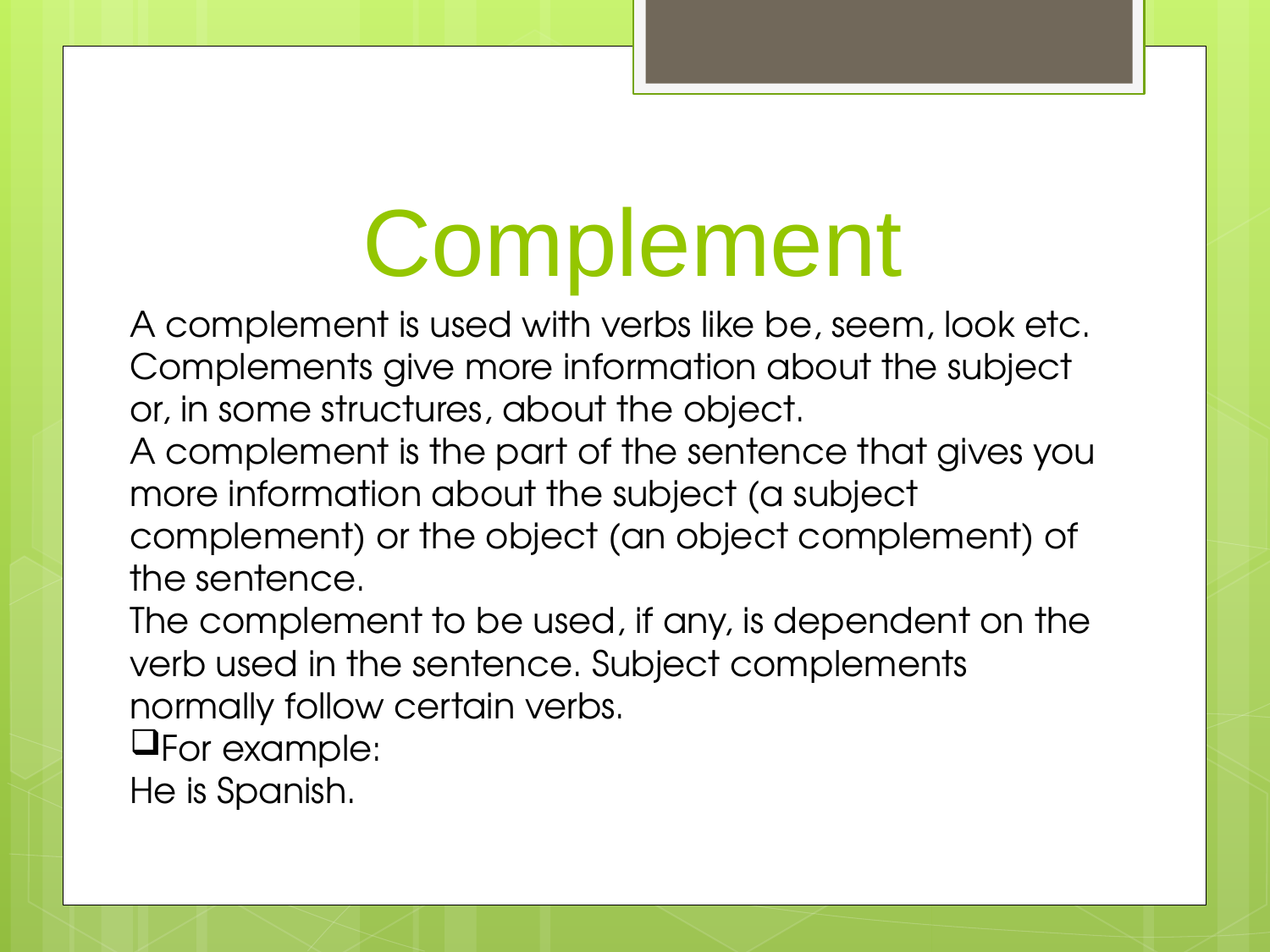

# Complement
A complement is used with verbs like be, seem, look etc. Complements give more information about the subject or, in some structures, about the object.
A complement is the part of the sentence that gives you more information about the subject (a subject complement) or the object (an object complement) of the sentence.
The complement to be used, if any, is dependent on the verb used in the sentence. Subject complements normally follow certain verbs.
For example:
He is Spanish.